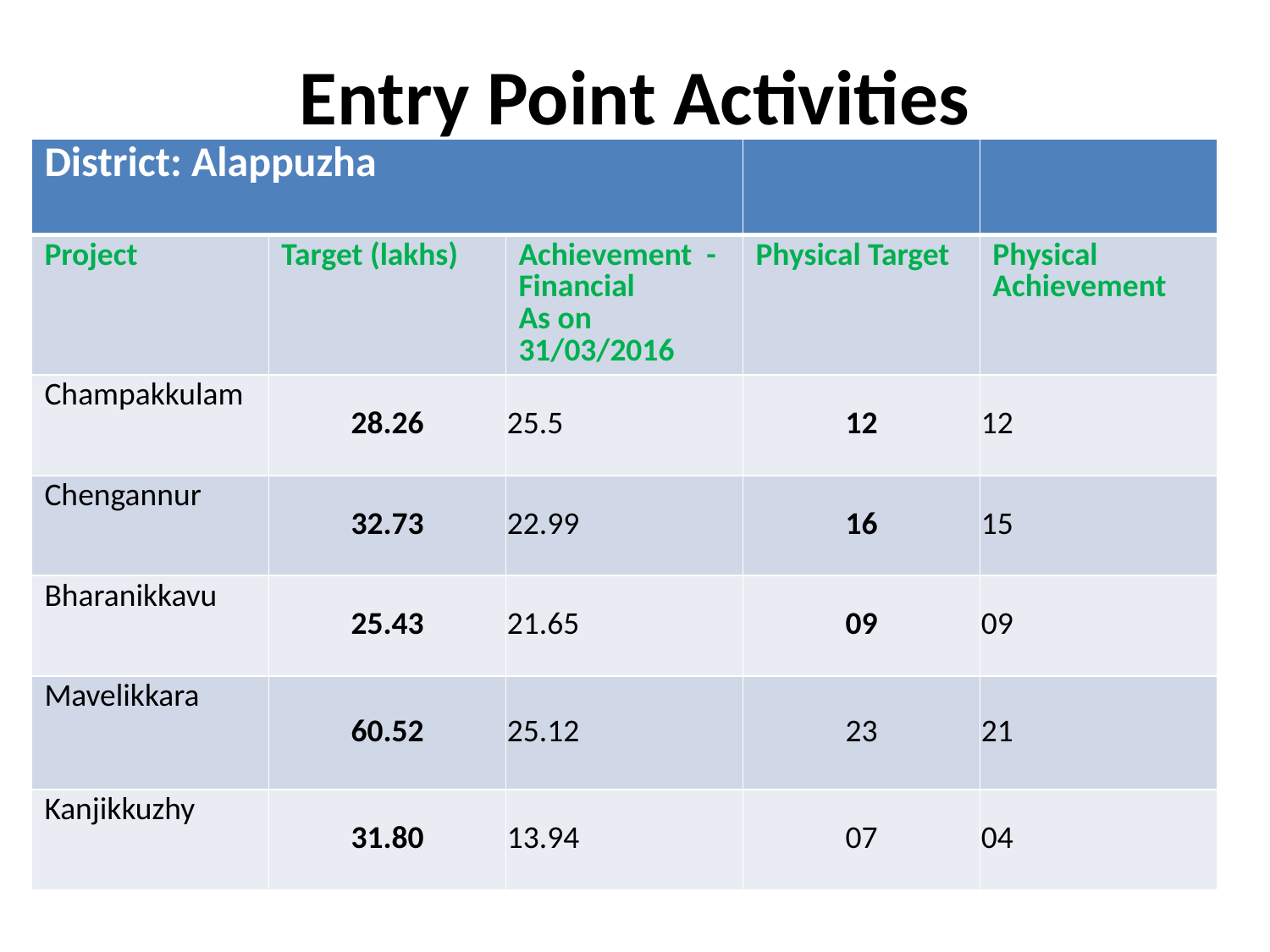

# Entry Point Activities
| District: Alappuzha |  |  |  |  |
| --- | --- | --- | --- | --- |
| Project | Target (lakhs) | Achievement - Financial As on 31/03/2016 | Physical Target | Physical Achievement |
| Champakkulam | 28.26 | 25.5 | 12 | 12 |
| Chengannur | 32.73 | 22.99 | 16 | 15 |
| Bharanikkavu | 25.43 | 21.65 | 09 | 09 |
| Mavelikkara | 60.52 | 25.12 | 23 | 21 |
| Kanjikkuzhy | 31.80 | 13.94 | 07 | 04 |